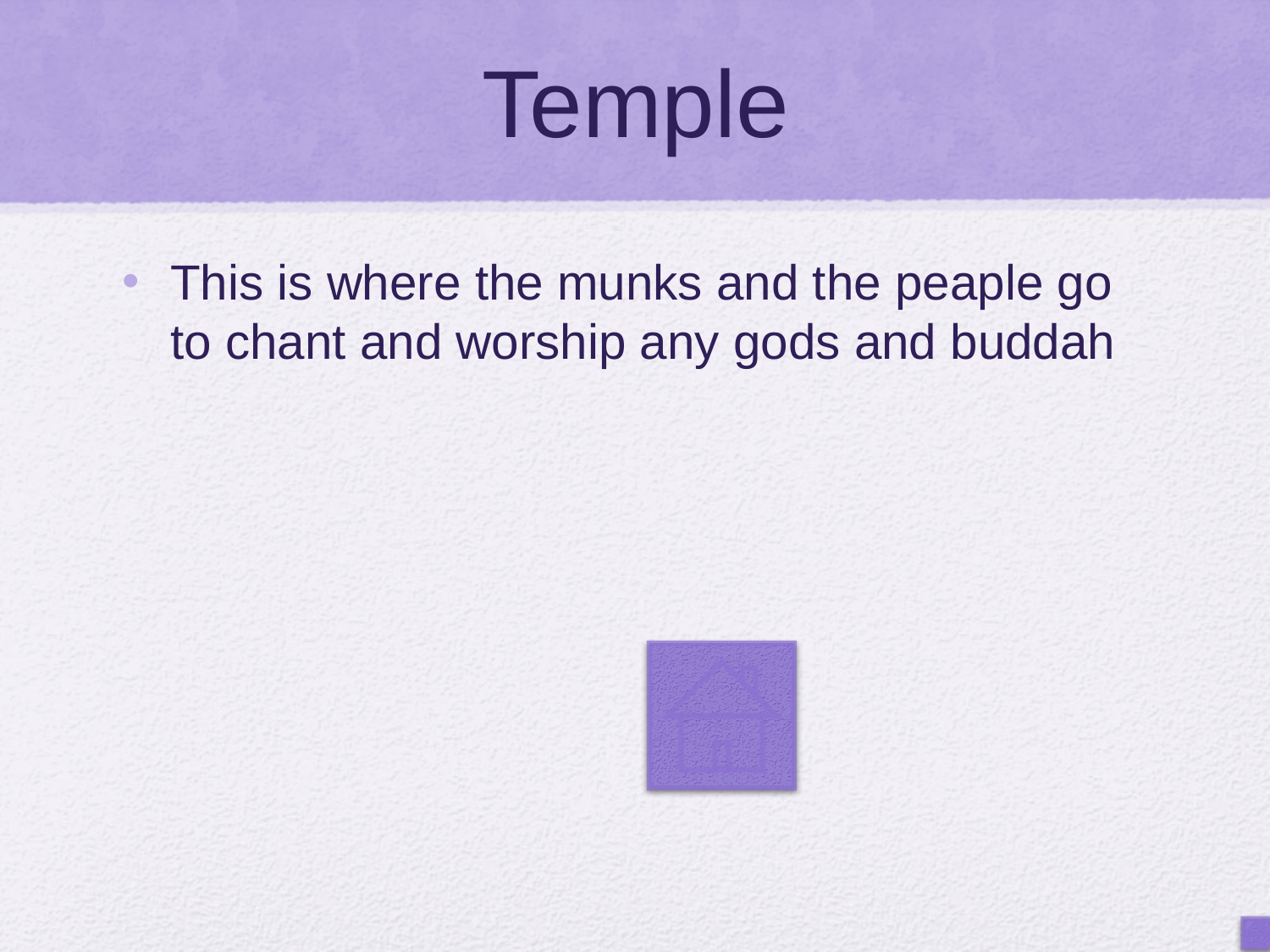

# Temple
This is where the munks and the peaple go to chant and worship any gods and buddah